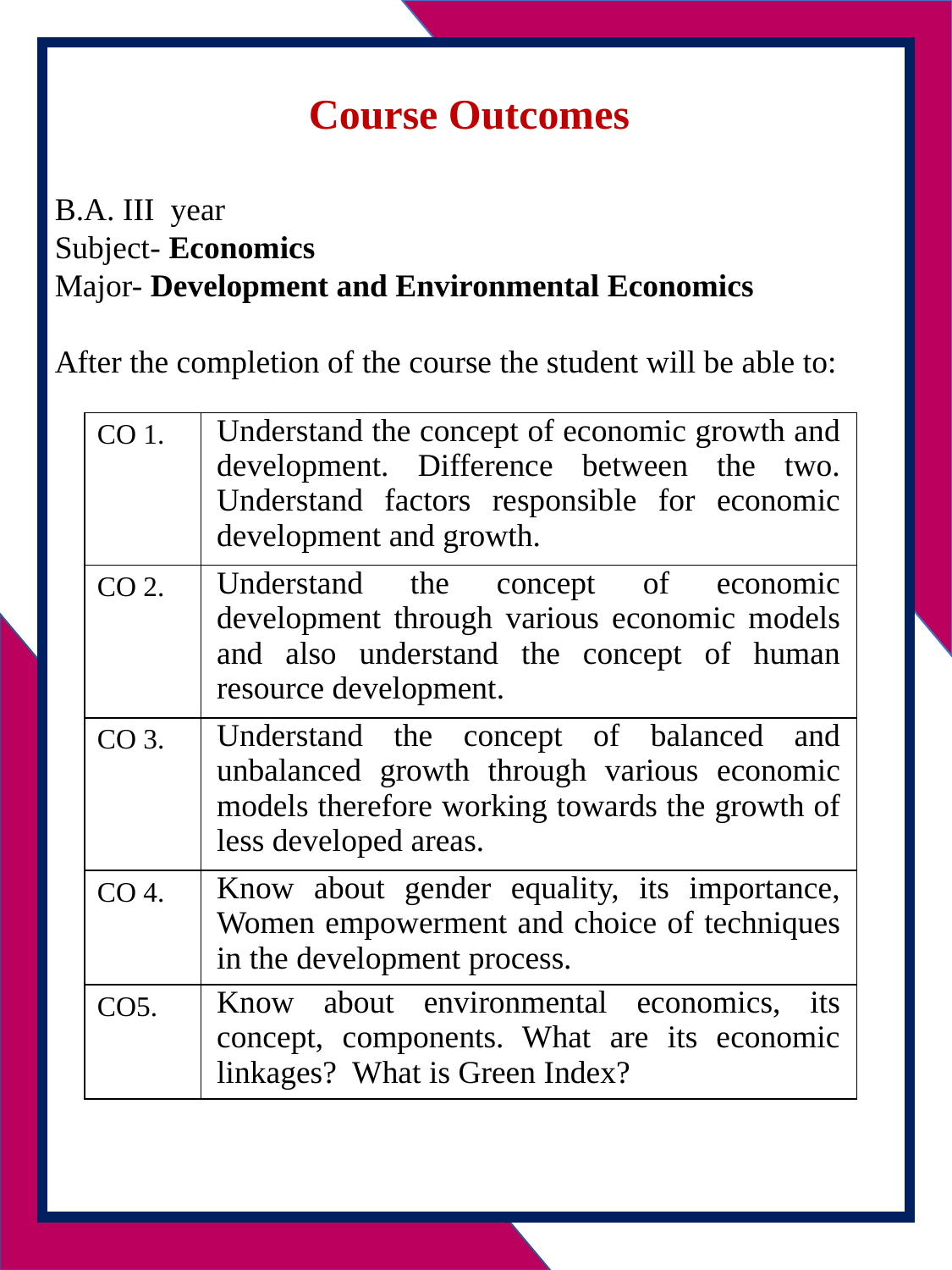

Course Outcomes

B.A. III  year
Subject- Economics
Major- Development and Environmental Economics

After the completion of the course the student will be able to:

| CO 1. | Understand the concept of economic growth and development. Difference between the two. Understand factors responsible for economic development and growth. |
| --- | --- |
| CO 2. | Understand the concept of economic development through various economic models and also understand the concept of human resource development. |
| CO 3. | Understand the concept of balanced and unbalanced growth through various economic models therefore working towards the growth of less developed areas. |
| CO 4. | Know about gender equality, its importance, Women empowerment and choice of techniques in the development process. |
| CO5. | Know about environmental economics, its concept, components. What are its economic linkages? What is Green Index? |